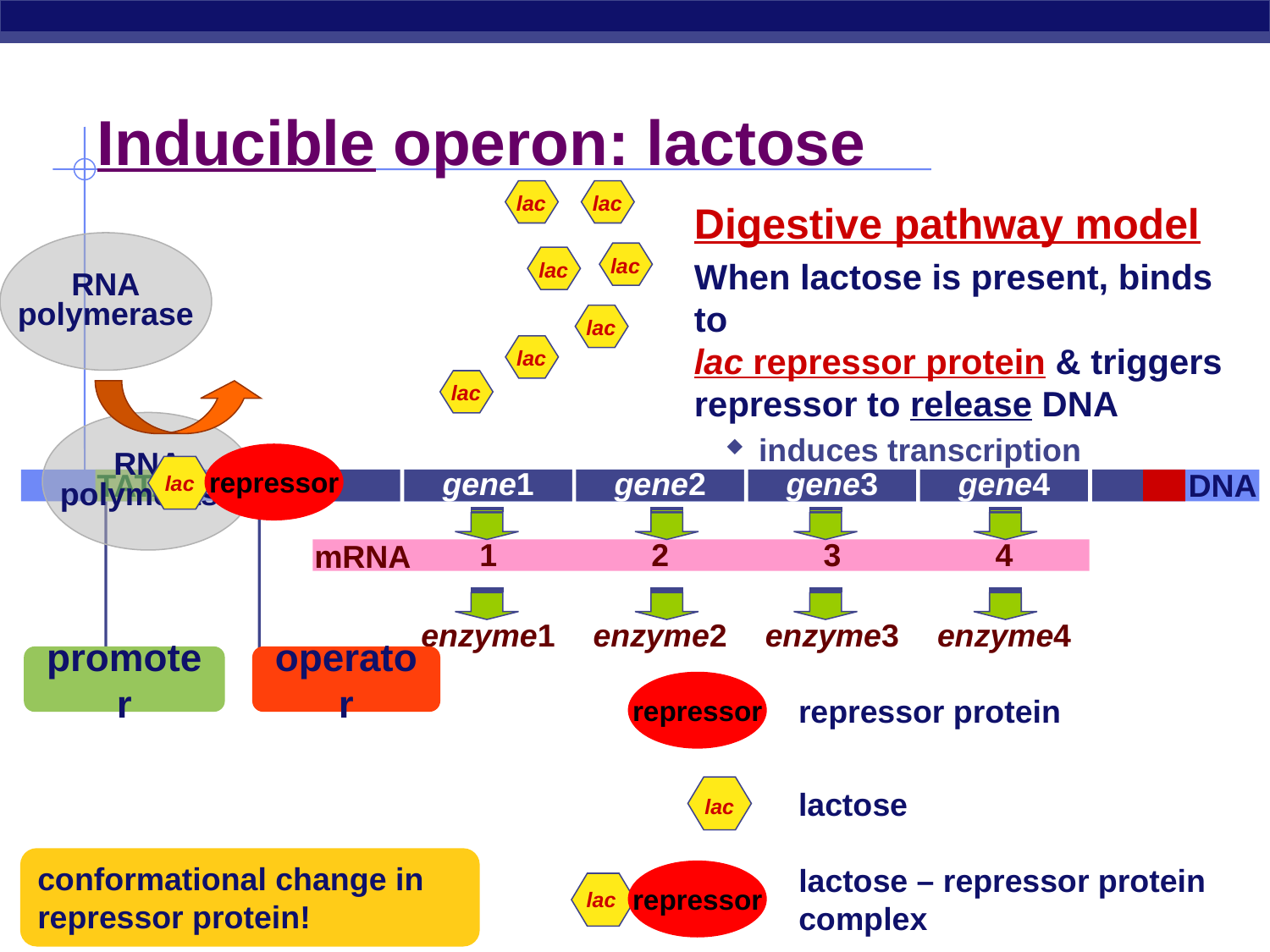

# Inducible operon: lactose

lac

lac

lac

lac

lac

lac

lac
Digestive pathway model
When lactose is present, binds to
lac repressor protein & triggers repressor to release DNA
induces transcription

RNA
polymerase

RNA
polymerase

repressor

lac
gene1
gene2
gene3
gene4
TATA
DNA

promoter

operator

1
2
3
4
mRNA

enzyme1
enzyme2
enzyme3
enzyme4

repressor
repressor protein

lactose
lac
conformational change in repressor protein!
lactose – repressor protein
complex

repressor

lac